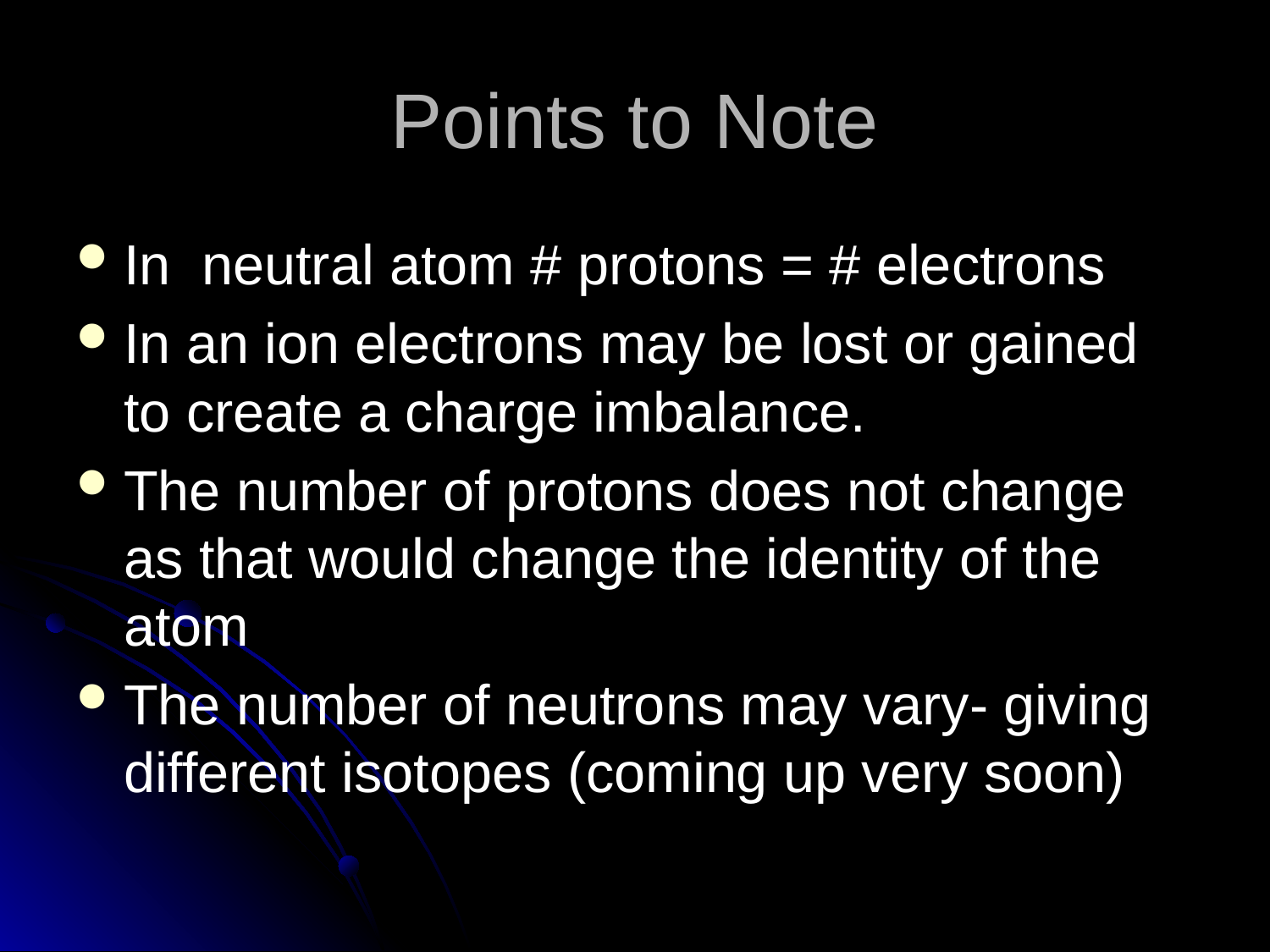

# Points to Note
In  neutral atom # protons = # electrons
In an ion electrons may be lost or gained to create a charge imbalance.
The number of protons does not change as that would change the identity of the atom
The number of neutrons may vary- giving different isotopes (coming up very soon)